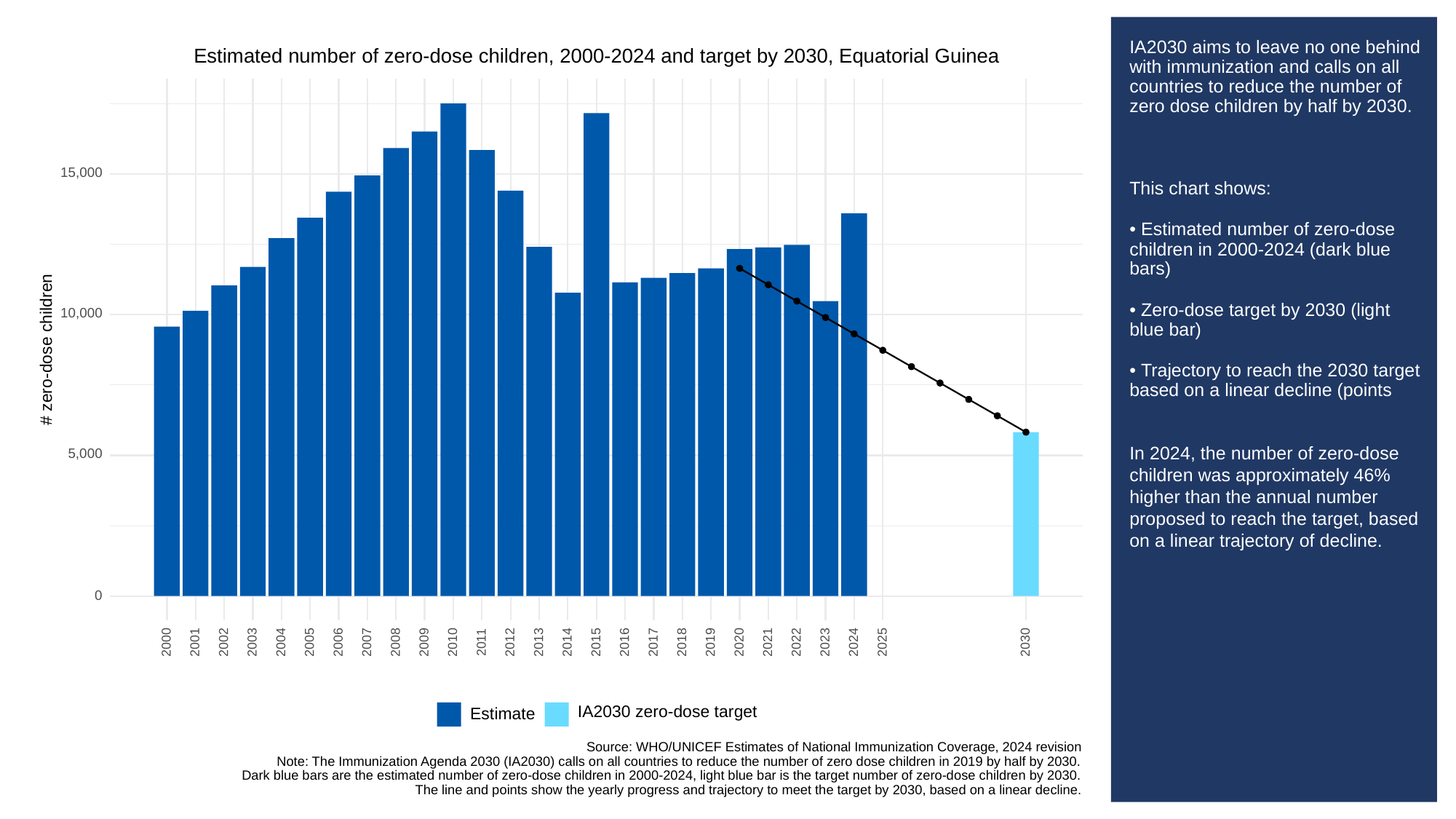

# IA2030 aims to leave no one behind with immunization and calls on all countries to reduce the number of zero dose children by half by 2030.

This chart shows:
• Estimated number of zero-dose children in 2000-2024 (dark blue bars)
• Zero-dose target by 2030 (light blue bar)
• Trajectory to reach the 2030 target based on a linear decline (points

In 2024, the number of zero-dose children was approximately 46% higher than the annual number proposed to reach the target, based on a linear trajectory of decline.

Estimated number of zero-dose children, 2000-2024 and target by 2030, Equatorial Guinea

15,000

10,000

# zero-dose children

5,000

0

2003
2013
2023
2030
2000
2001
2002
2004
2005
2006
2007
2008
2009
2010
2011
2012
2014
2015
2016
2017
2018
2019
2020
2021
2022
2024
2025

IA2030 zero-dose target
Estimate
Source: WHO/UNICEF Estimates of National Immunization Coverage, 2024 revision
Note: The Immunization Agenda 2030 (IA2030) calls on all countries to reduce the number of zero dose children in 2019 by half by 2030.
Dark blue bars are the estimated number of zero-dose children in 2000-2024, light blue bar is the target number of zero-dose children by 2030.
The line and points show the yearly progress and trajectory to meet the target by 2030, based on a linear decline.